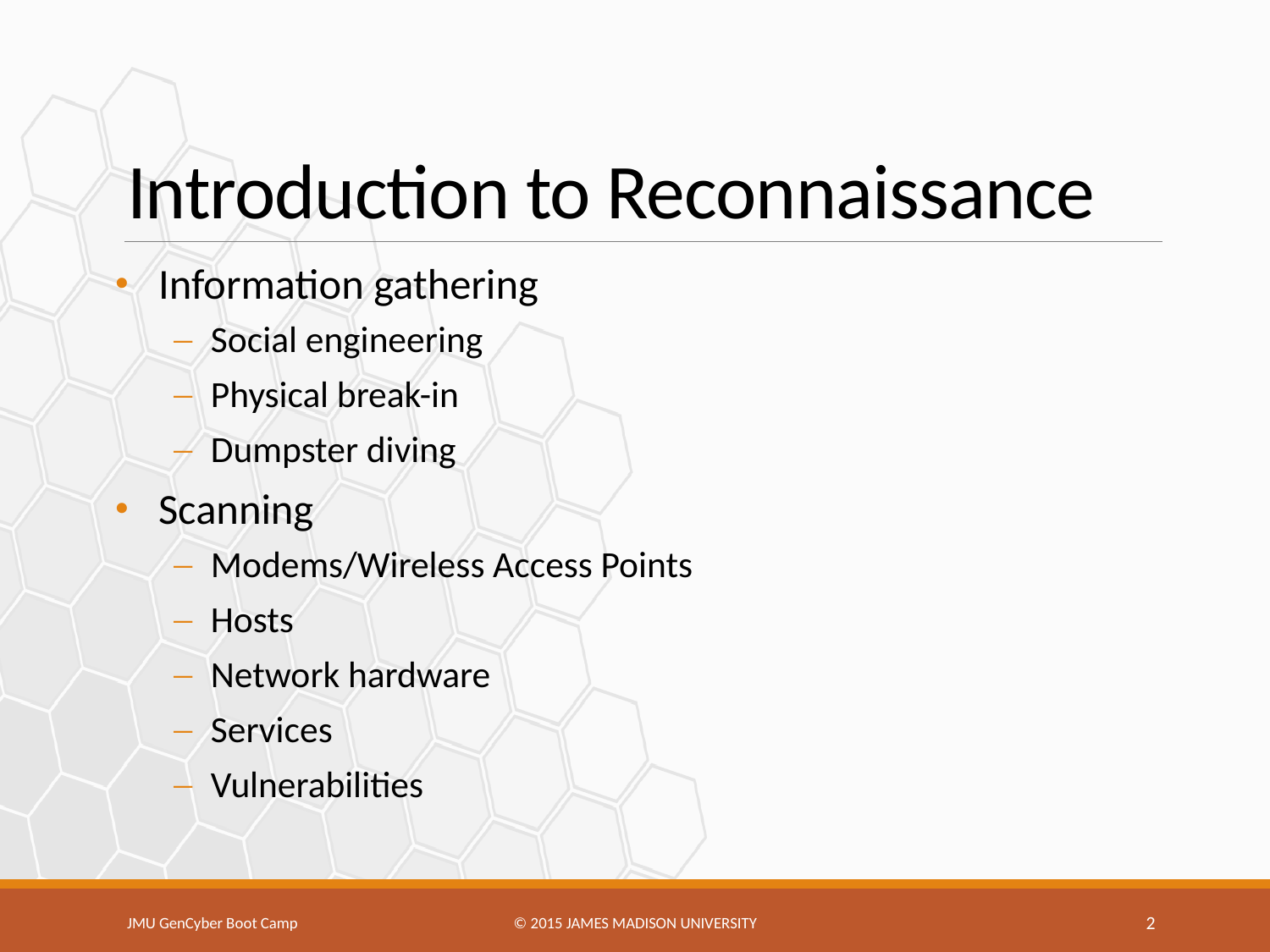

# Introduction to Reconnaissance
Information gathering
Social engineering
Physical break-in
Dumpster diving
Scanning
Modems/Wireless Access Points
Hosts
Network hardware
Services
Vulnerabilities
JMU GenCyber Boot Camp
© 2015 James Madison university
2